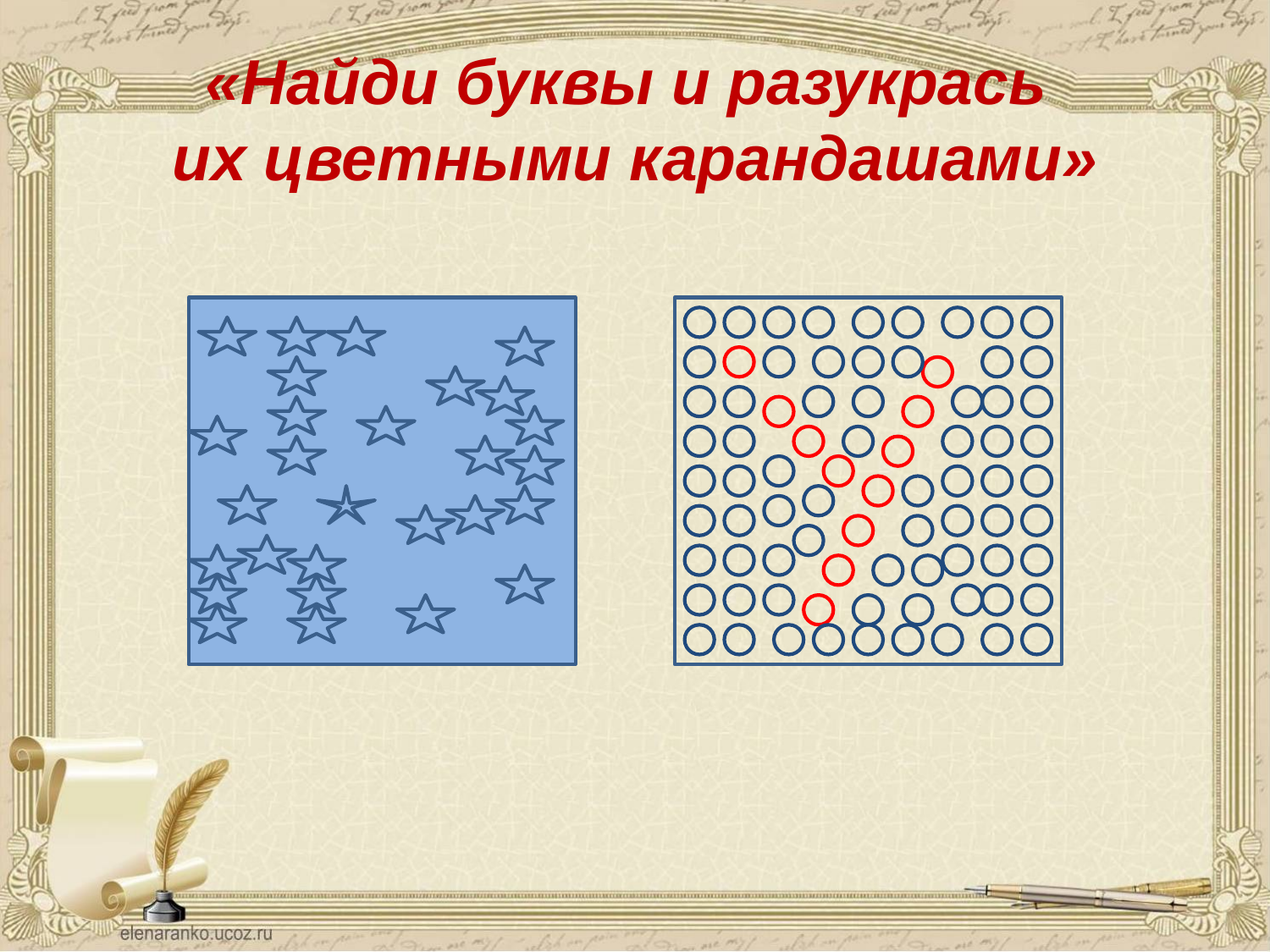

# «Найди буквы и разукрась их цветными карандашами»